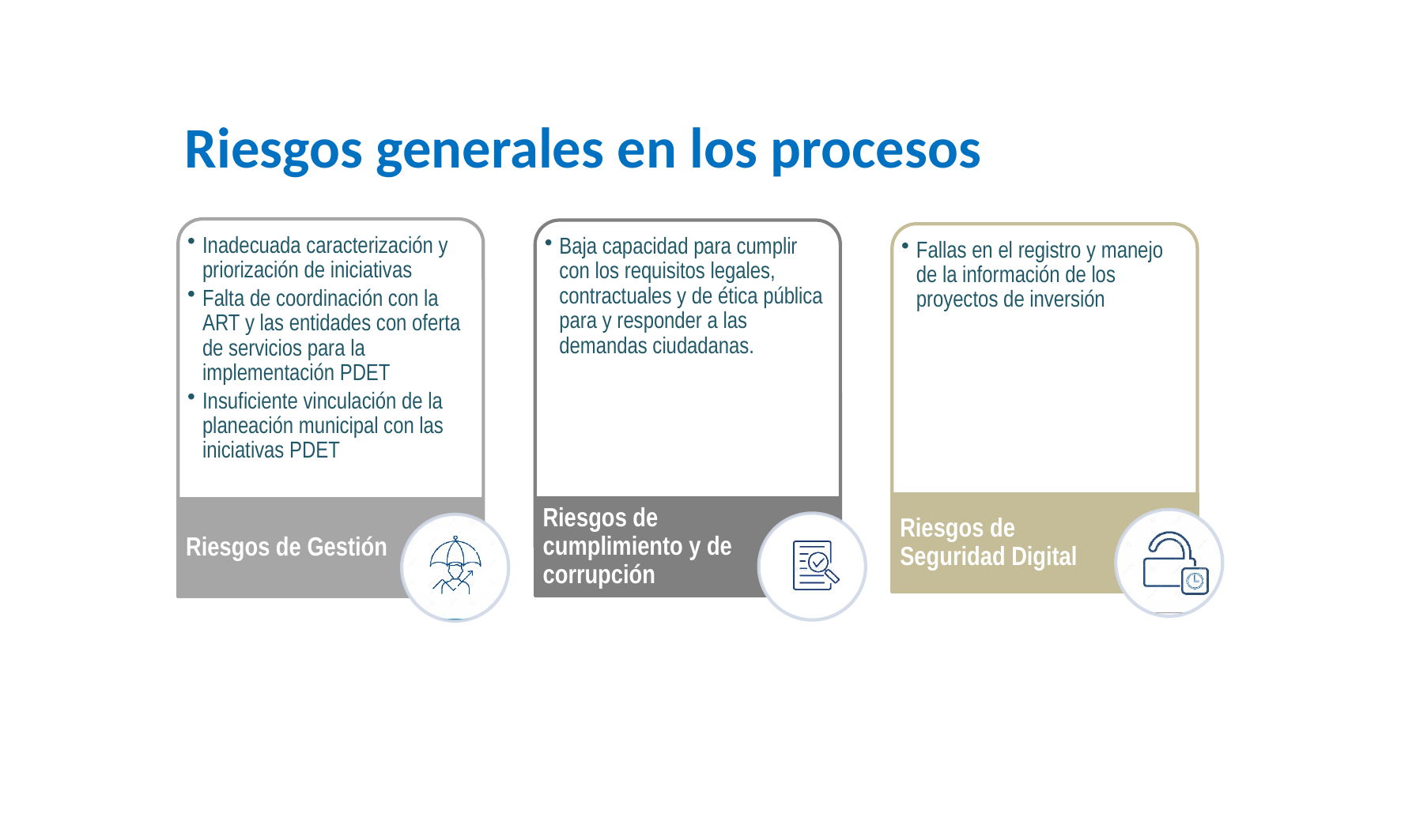

Riesgos generales en los procesos
Inadecuada caracterización y priorización de iniciativas
Falta de coordinación con la ART y las entidades con oferta de servicios para la implementación PDET
Insuficiente vinculación de la planeación municipal con las iniciativas PDET
Riesgos de Gestión
Baja capacidad para cumplir con los requisitos legales, contractuales y de ética pública para y responder a las demandas ciudadanas.
Riesgos de cumplimiento y de corrupción
Fallas en el registro y manejo de la información de los proyectos de inversión
Riesgos de Seguridad Digital